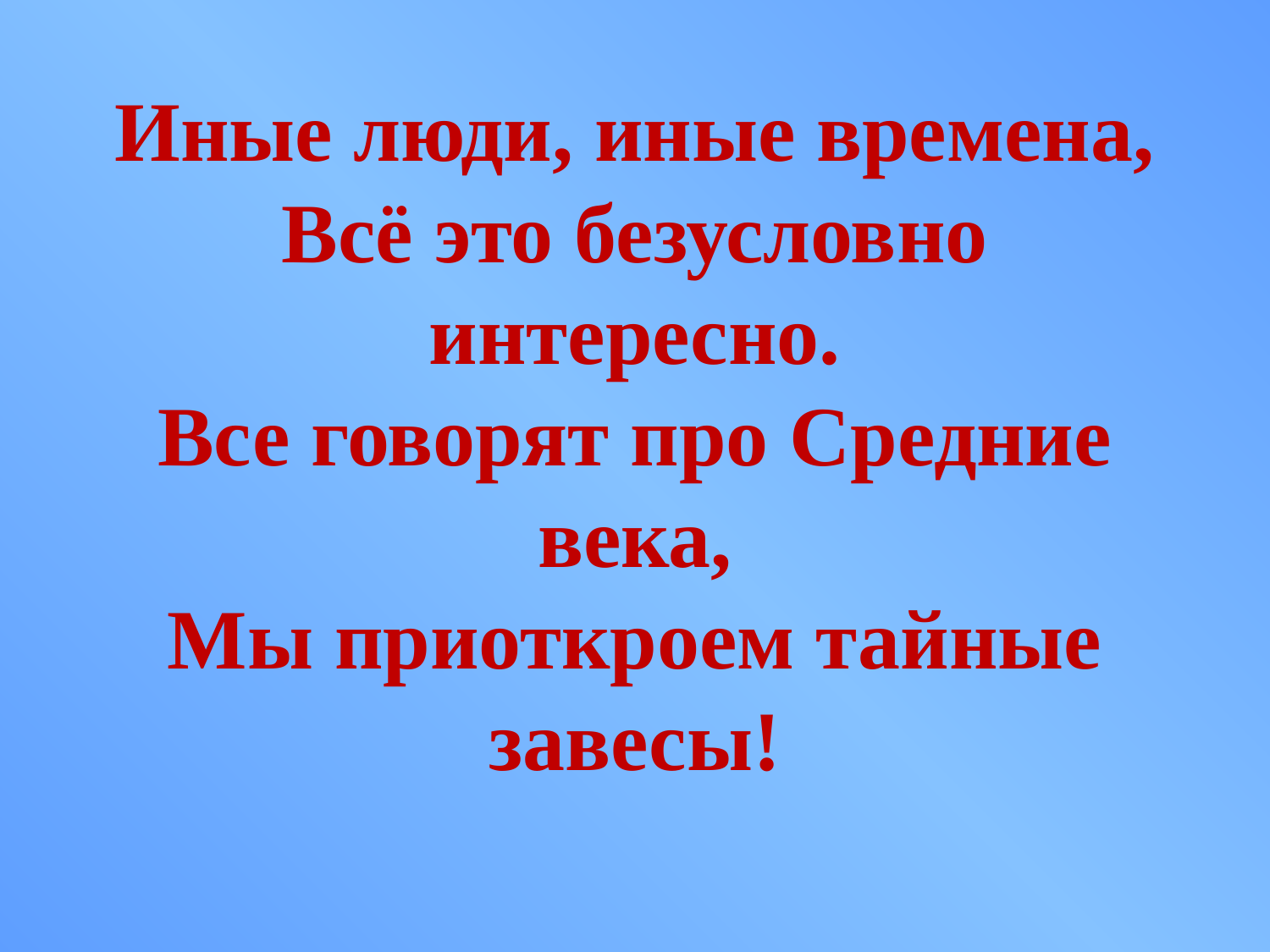

# Иные люди, иные времена, Всё это безусловно интересно. Все говорят про Средние века, Мы приоткроем тайные завесы!